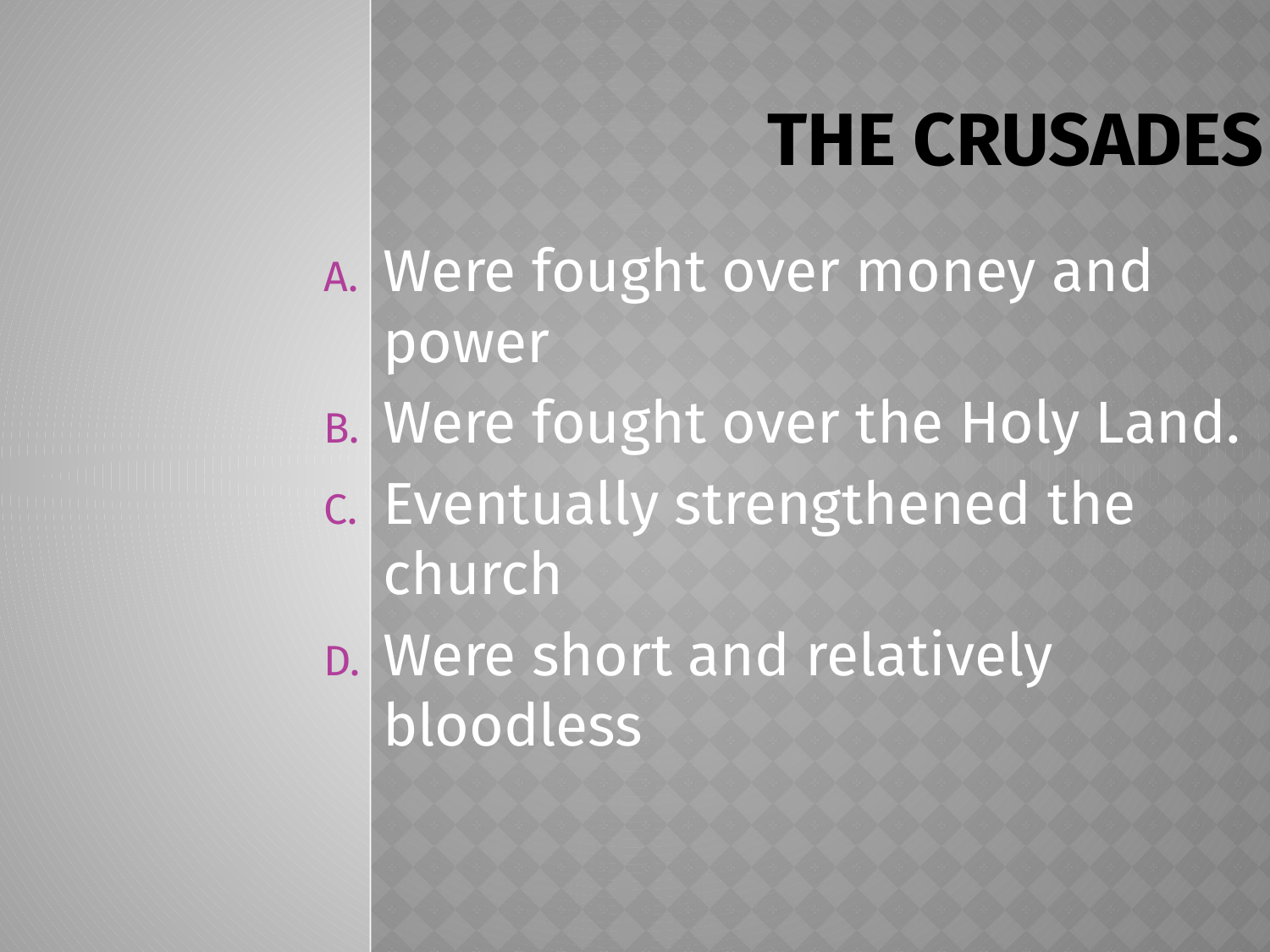

# The Crusades
Were fought over money and power
Were fought over the Holy Land.
Eventually strengthened the church
Were short and relatively bloodless